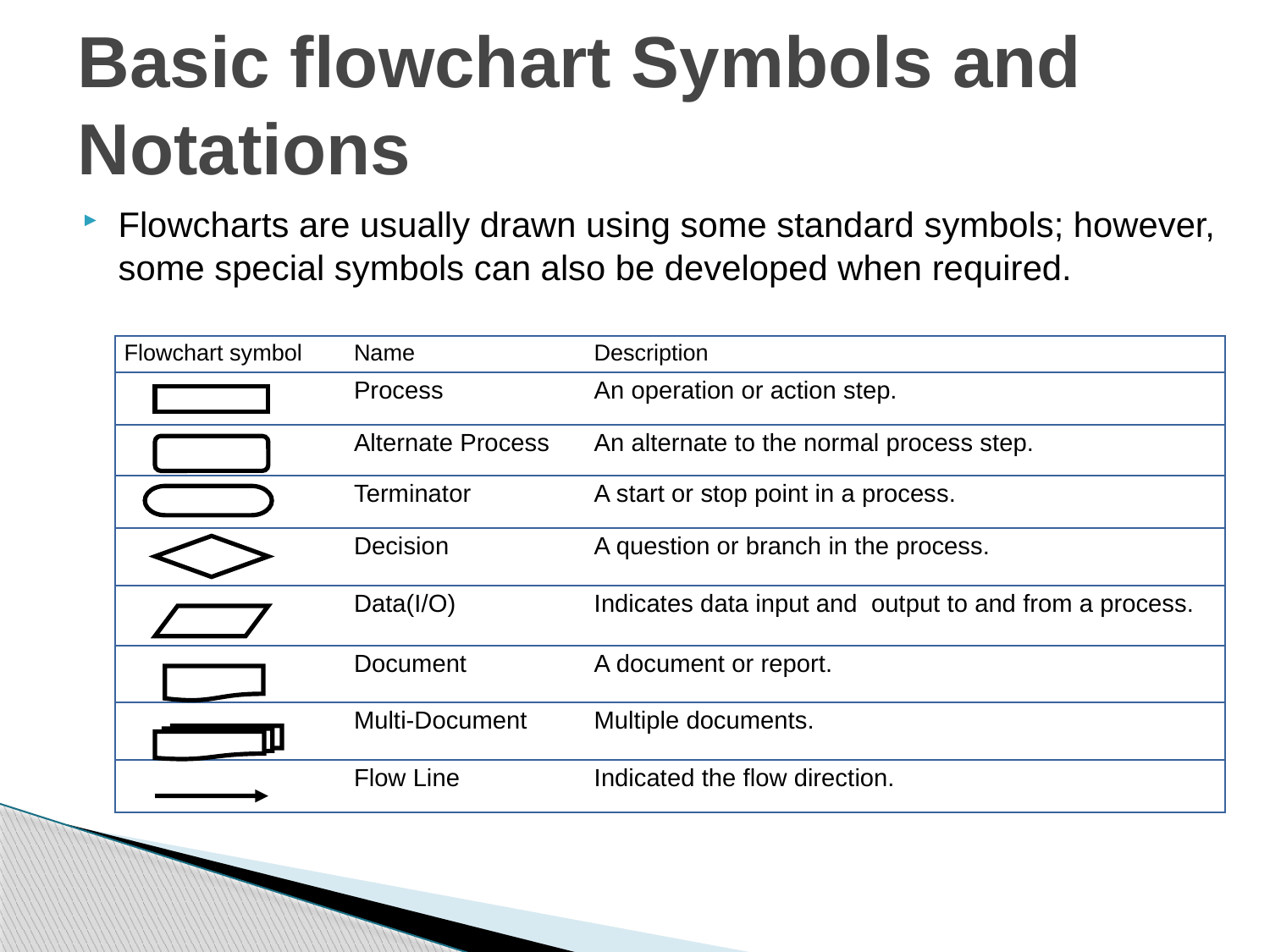

# Basic flowchart Symbols and Notations
Flowcharts are usually drawn using some standard symbols; however, some special symbols can also be developed when required.

| Flowchart symbol | Name | Description |
| --- | --- | --- |
|  | Process | An operation or action step. |
|  | Alternate Process | An alternate to the normal process step. |
|  | Terminator | A start or stop point in a process. |
|  | Decision | A question or branch in the process. |
|  | Data(I/O) | Indicates data input and output to and from a process. |
|  | Document | A document or report. |
|  | Multi-Document | Multiple documents. |
|  | Flow Line | Indicated the flow direction. |